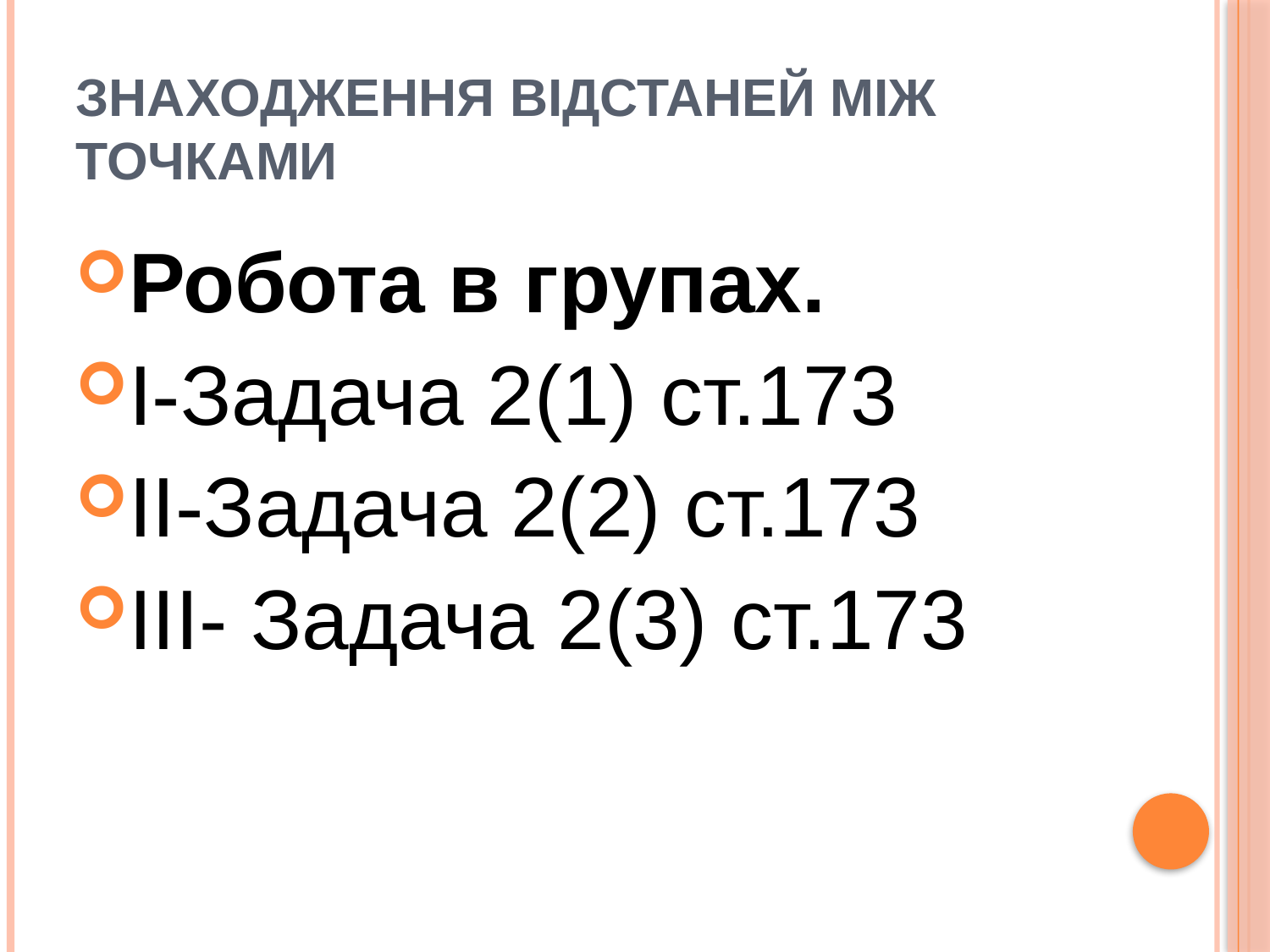

# Знаходження відстаней між точками
Робота в групах.
І-Задача 2(1) ст.173
ІІ-Задача 2(2) ст.173
ІІІ- Задача 2(3) ст.173